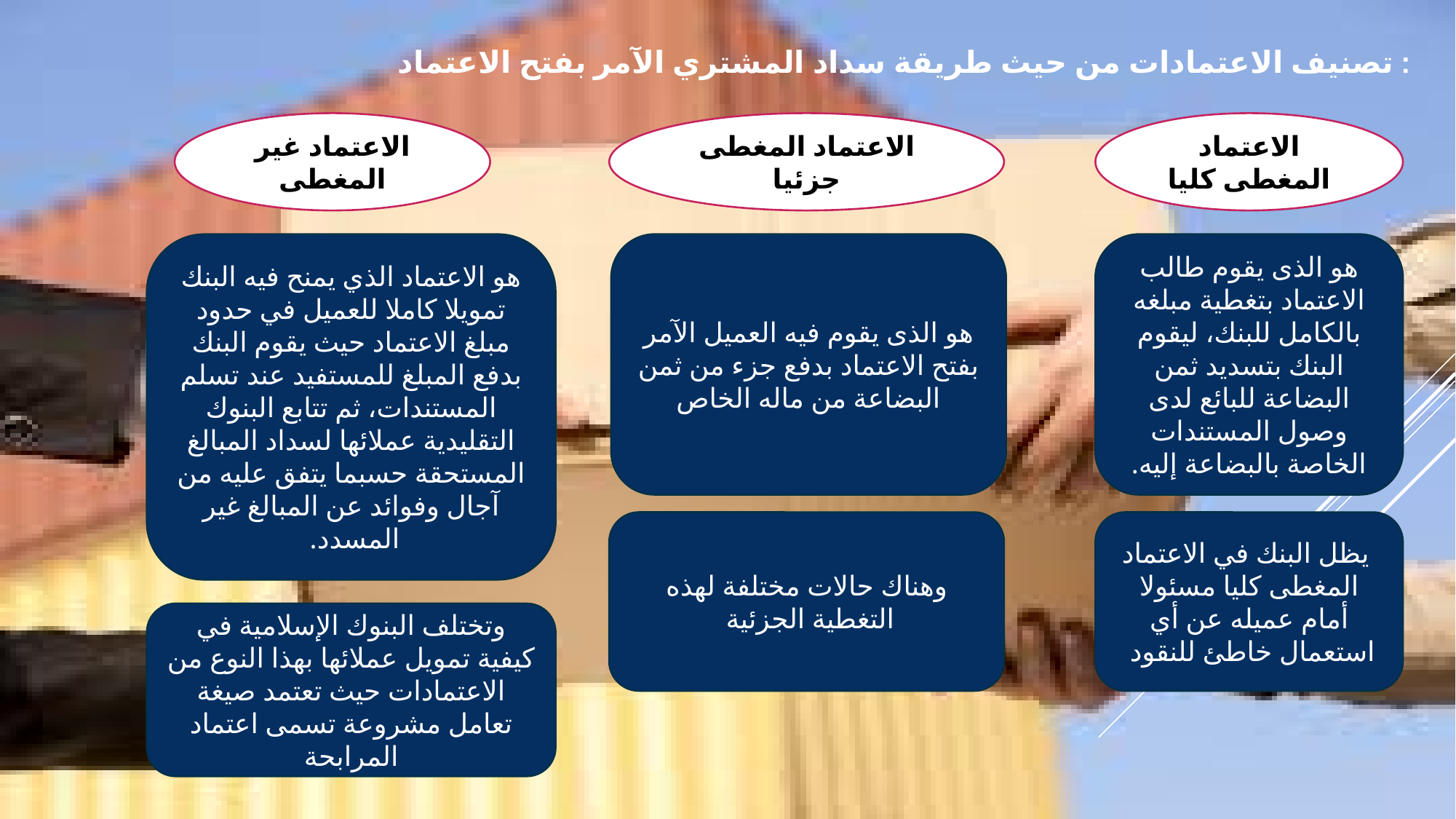

تصنيف الاعتمادات من حيث طريقة سداد المشتري الآمر بفتح الاعتماد :
الاعتماد المغطى جزئيا
الاعتماد غير المغطى
الاعتماد المغطى كليا
هو الاعتماد الذي يمنح فيه البنك تمويلا كاملا للعميل في حدود مبلغ الاعتماد حيث يقوم البنك بدفع المبلغ للمستفيد عند تسلم المستندات، ثم تتابع البنوك التقليدية عملائها لسداد المبالغ المستحقة حسبما يتفق عليه من آجال وفوائد عن المبالغ غير المسدد.
هو الذى يقوم فيه العميل الآمر بفتح الاعتماد بدفع جزء من ثمن البضاعة من ماله الخاص
هو الذى يقوم طالب الاعتماد بتغطية مبلغه بالكامل للبنك، ليقوم البنك بتسديد ثمن البضاعة للبائع لدى وصول المستندات الخاصة بالبضاعة إليه.
وهناك حالات مختلفة لهذه التغطية الجزئية
 يظل البنك في الاعتماد المغطى كليا مسئولا أمام عميله عن أي استعمال خاطئ للنقود
وتختلف البنوك الإسلامية في كيفية تمويل عملائها بهذا النوع من الاعتمادات حيث تعتمد صيغة تعامل مشروعة تسمى اعتماد المرابحة